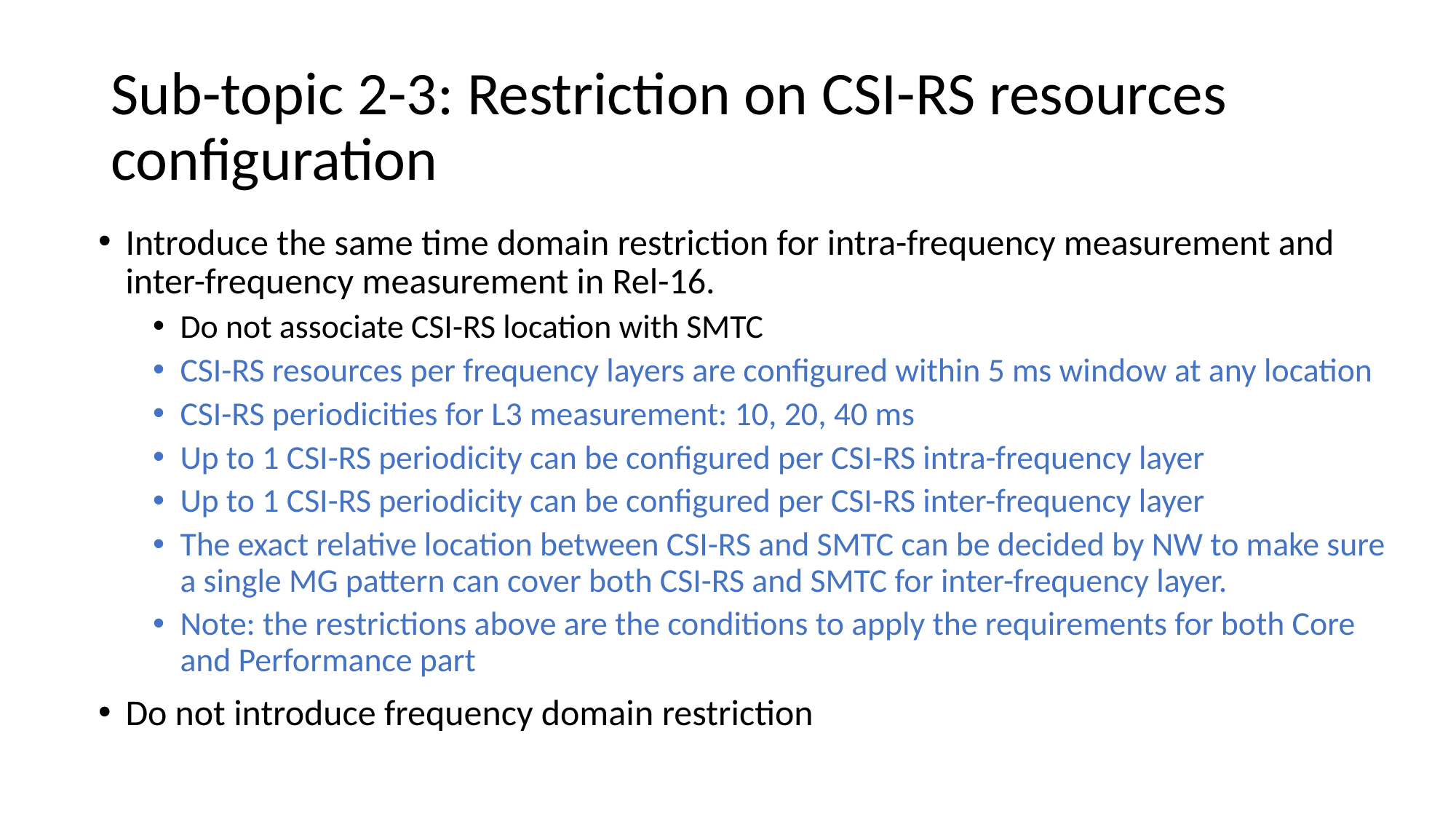

# Sub-topic 2-3: Restriction on CSI-RS resources configuration
Introduce the same time domain restriction for intra-frequency measurement and inter-frequency measurement in Rel-16.
Do not associate CSI-RS location with SMTC
CSI-RS resources per frequency layers are configured within 5 ms window at any location
CSI-RS periodicities for L3 measurement: 10, 20, 40 ms
Up to 1 CSI-RS periodicity can be configured per CSI-RS intra-frequency layer
Up to 1 CSI-RS periodicity can be configured per CSI-RS inter-frequency layer
The exact relative location between CSI-RS and SMTC can be decided by NW to make sure a single MG pattern can cover both CSI-RS and SMTC for inter-frequency layer.
Note: the restrictions above are the conditions to apply the requirements for both Core and Performance part
Do not introduce frequency domain restriction